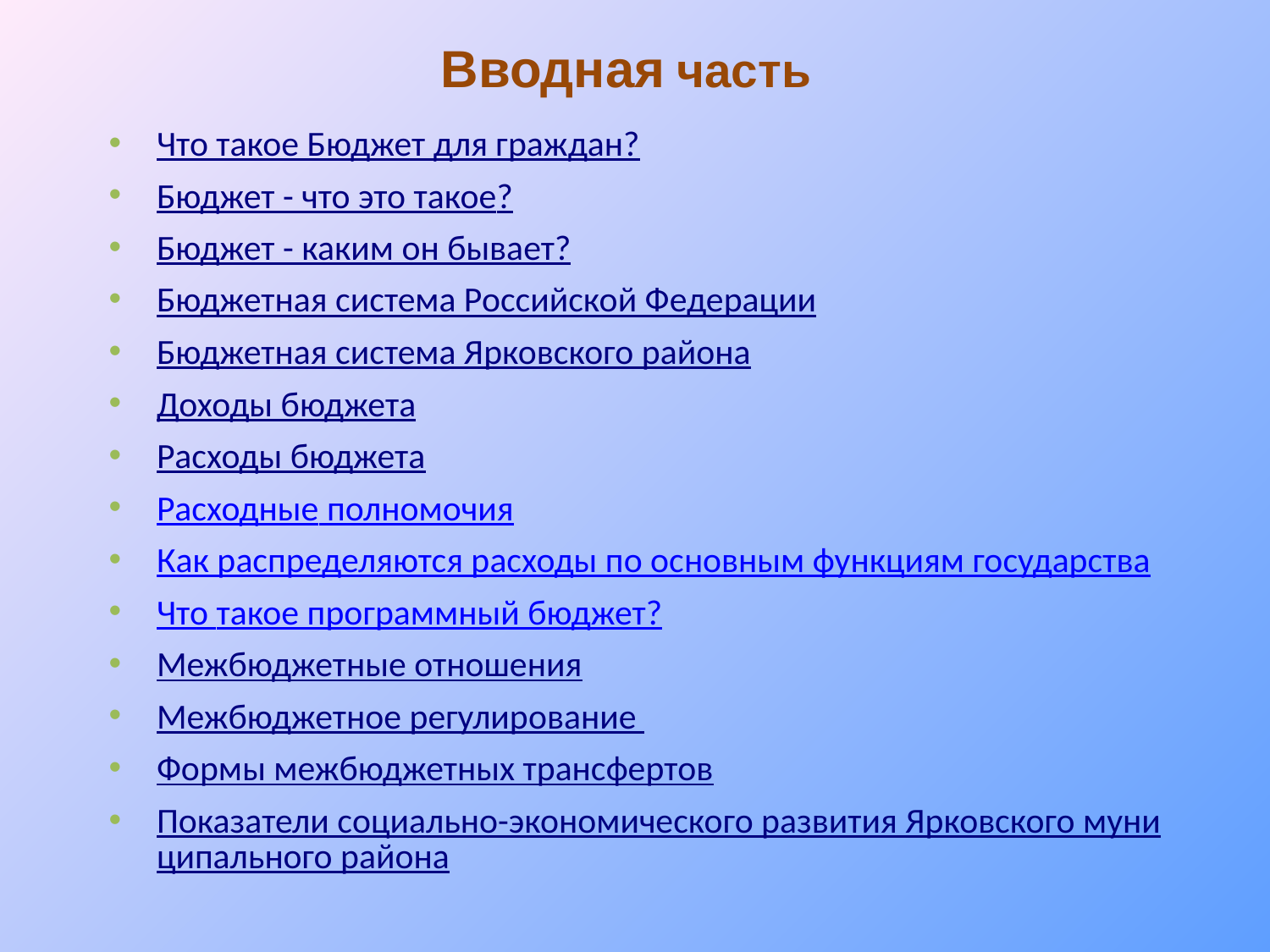

Вводная часть
Что такое Бюджет для граждан?
Бюджет - что это такое?
Бюджет - каким он бывает?
Бюджетная система Российской Федерации
Бюджетная система Ярковского района
Доходы бюджета
Расходы бюджета
Расходные полномочия
Как распределяются расходы по основным функциям государства
Что такое программный бюджет?
Межбюджетные отношения
Межбюджетное регулирование
Формы межбюджетных трансфертов
Показатели социально-экономического развития Ярковского муниципального района